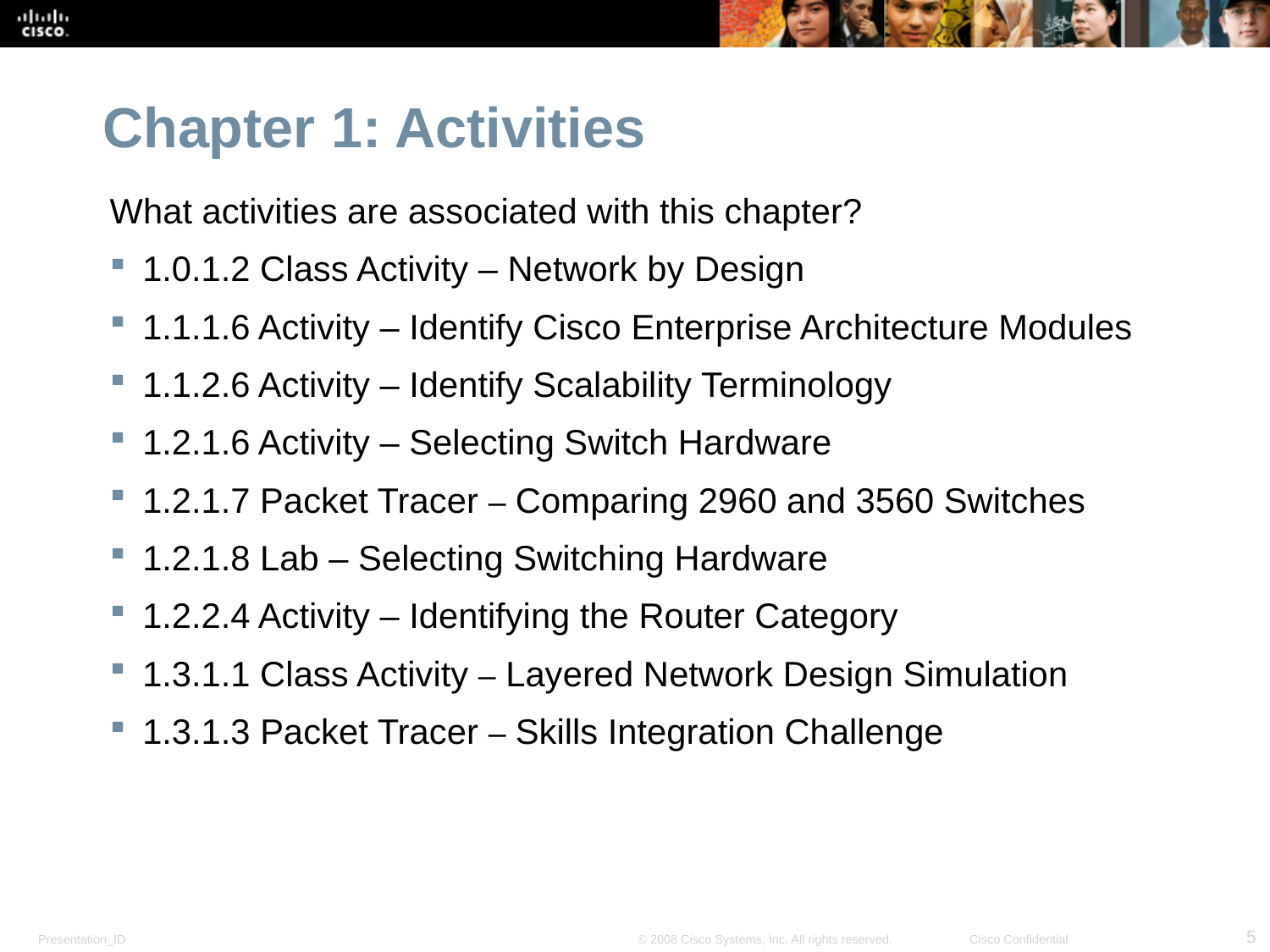

Chapter 1: Activities
What activities are associated with this chapter?
1.0.1.2 Class Activity – Network by Design
1.1.1.6 Activity – Identify Cisco Enterprise Architecture Modules
1.1.2.6 Activity – Identify Scalability Terminology
1.2.1.6 Activity – Selecting Switch Hardware
1.2.1.7 Packet Tracer – Comparing 2960 and 3560 Switches
1.2.1.8 Lab – Selecting Switching Hardware
1.2.2.4 Activity – Identifying the Router Category
1.3.1.1 Class Activity – Layered Network Design Simulation
1.3.1.3 Packet Tracer – Skills Integration Challenge